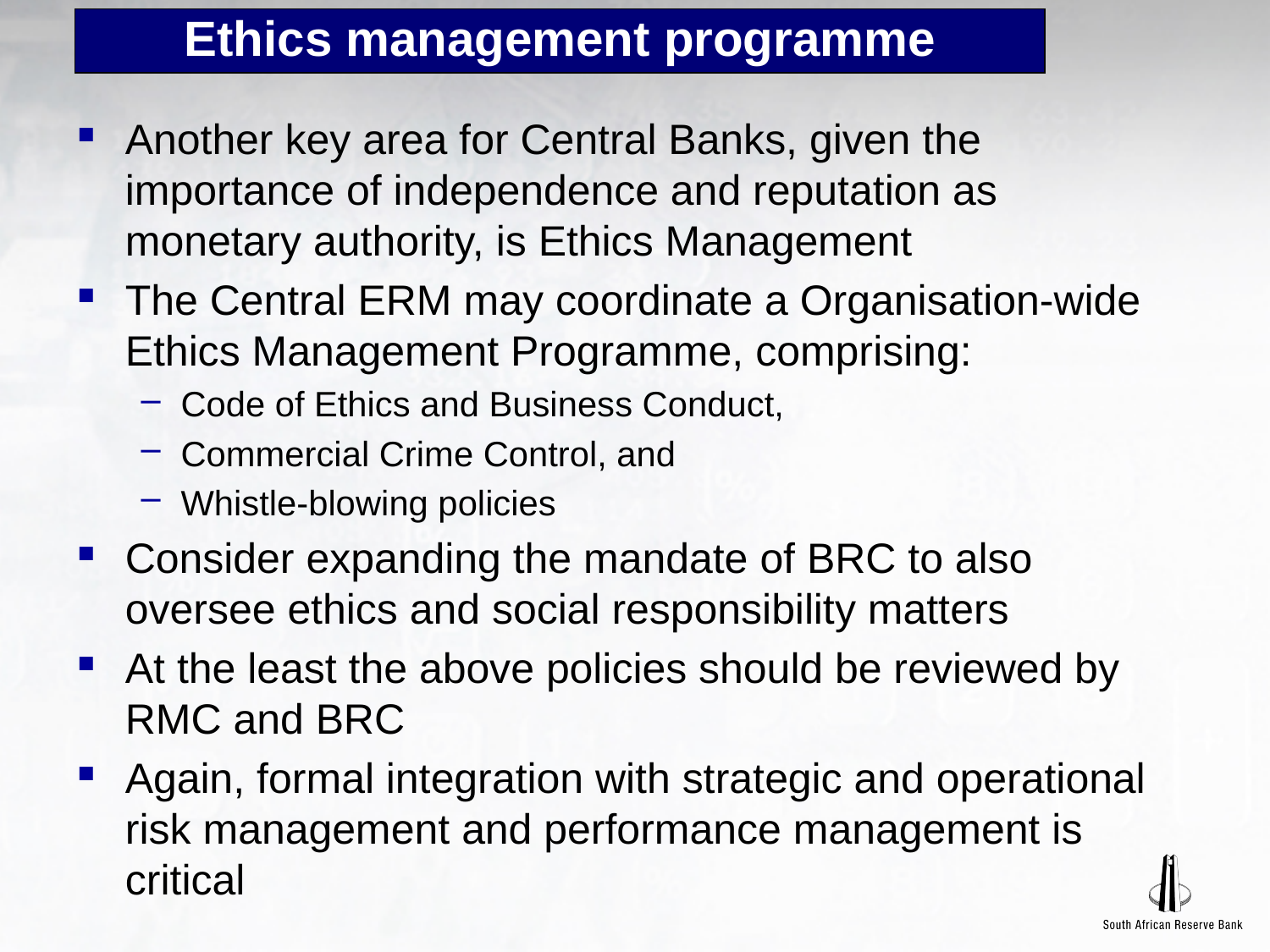

# Ethics management programme
Another key area for Central Banks, given the importance of independence and reputation as monetary authority, is Ethics Management
The Central ERM may coordinate a Organisation-wide Ethics Management Programme, comprising:
Code of Ethics and Business Conduct,
Commercial Crime Control, and
Whistle-blowing policies
Consider expanding the mandate of BRC to also oversee ethics and social responsibility matters
At the least the above policies should be reviewed by RMC and BRC
Again, formal integration with strategic and operational risk management and performance management is critical